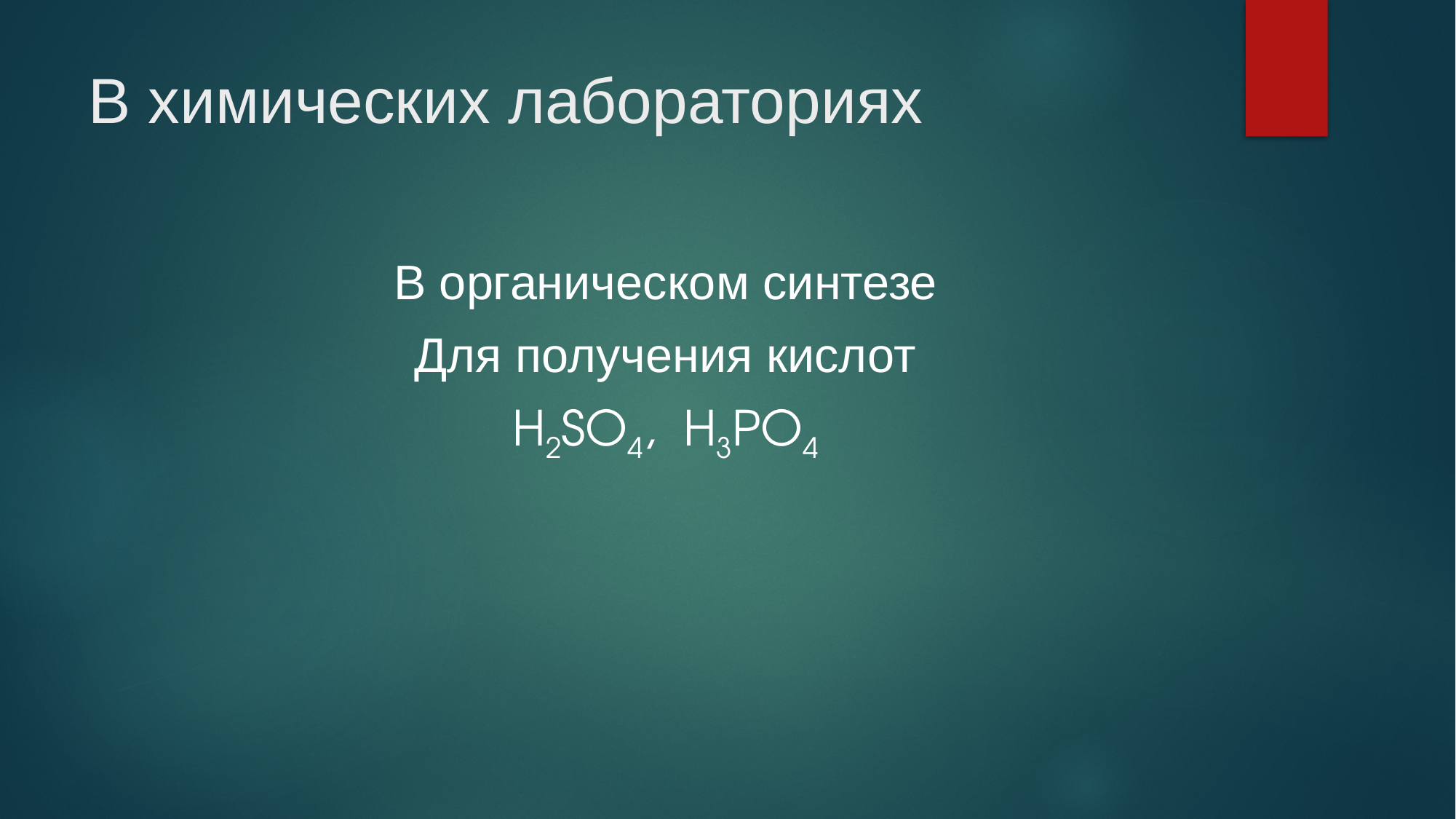

# В химических лабораториях
В органическом синтезе
Для получения кислот
H2SO4,  H3PO4